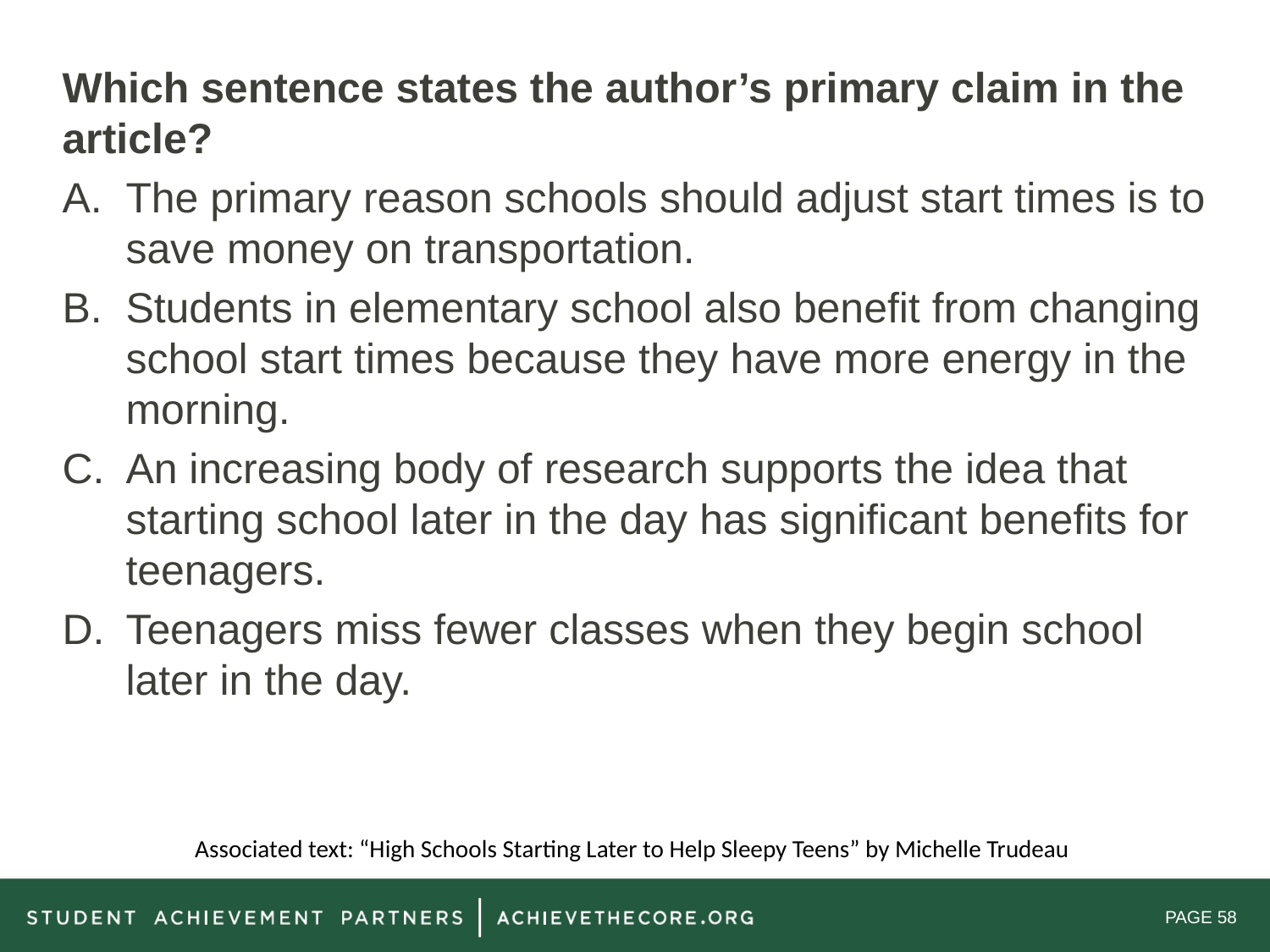

Which sentence states the author’s primary claim in the article?
The primary reason schools should adjust start times is to save money on transportation.
Students in elementary school also benefit from changing school start times because they have more energy in the morning.
An increasing body of research supports the idea that starting school later in the day has significant benefits for teenagers.
Teenagers miss fewer classes when they begin school later in the day.
Associated text: “High Schools Starting Later to Help Sleepy Teens” by Michelle Trudeau